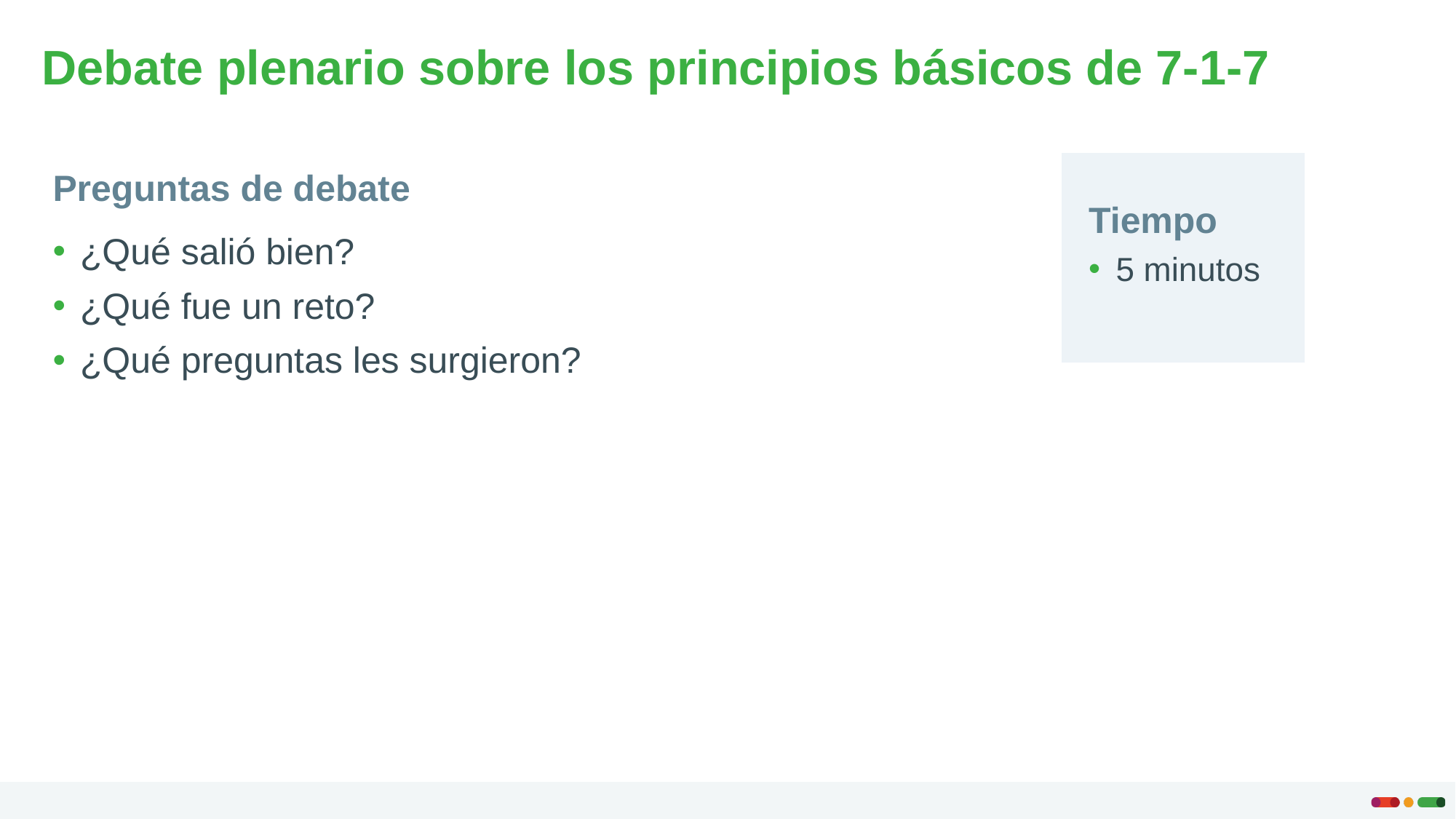

# Debate plenario sobre los principios básicos de 7-1-7
Preguntas de debate
Tiempo

¿Qué salió bien?
¿Qué fue un reto?
¿Qué preguntas les surgieron?
5 minutos